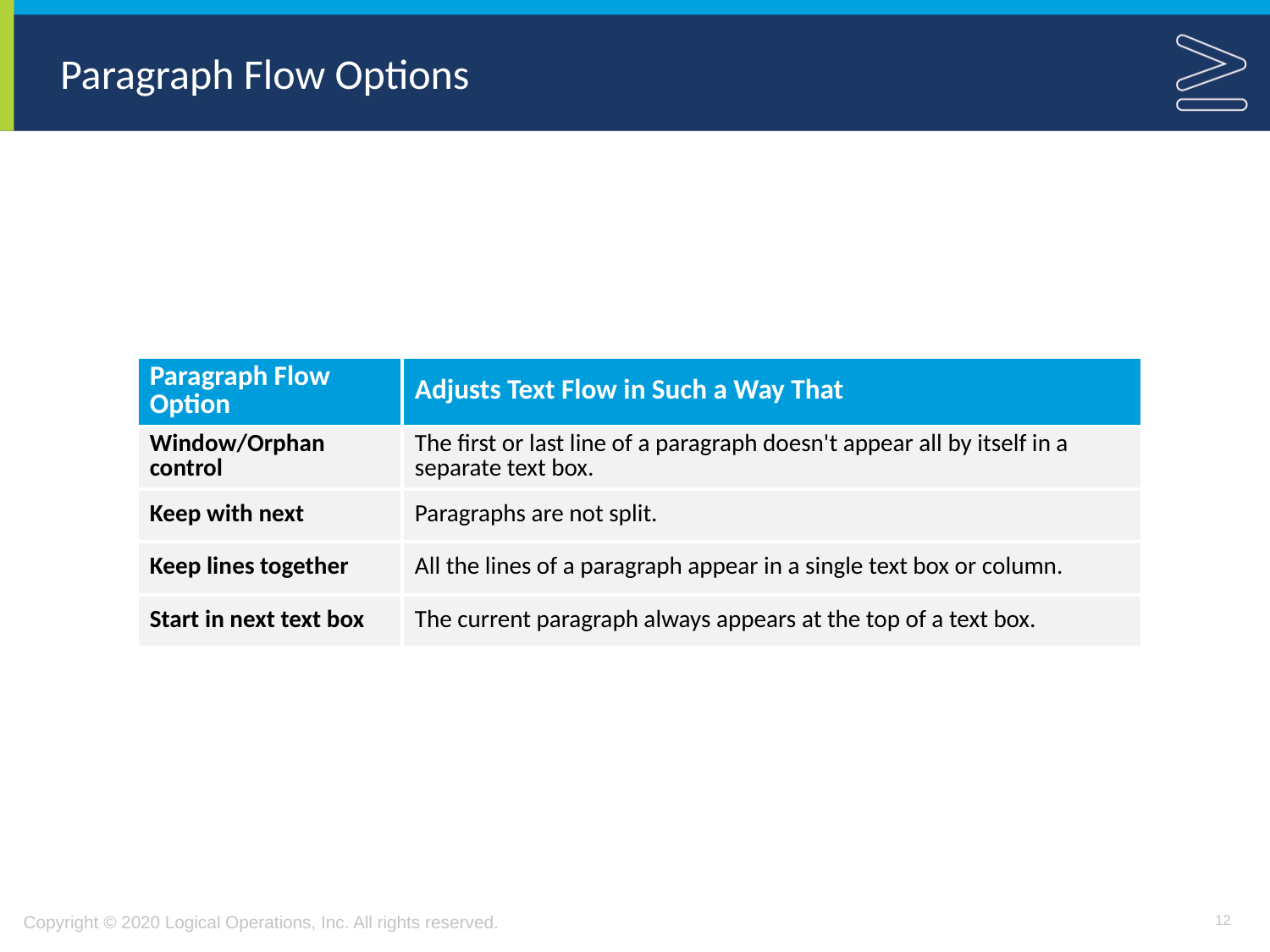

# Paragraph Flow Options
| Paragraph Flow Option | Adjusts Text Flow in Such a Way That |
| --- | --- |
| Window/Orphan control | The first or last line of a paragraph doesn't appear all by itself in a separate text box. |
| Keep with next | Paragraphs are not split. |
| Keep lines together | All the lines of a paragraph appear in a single text box or column. |
| Start in next text box | The current paragraph always appears at the top of a text box. |
12